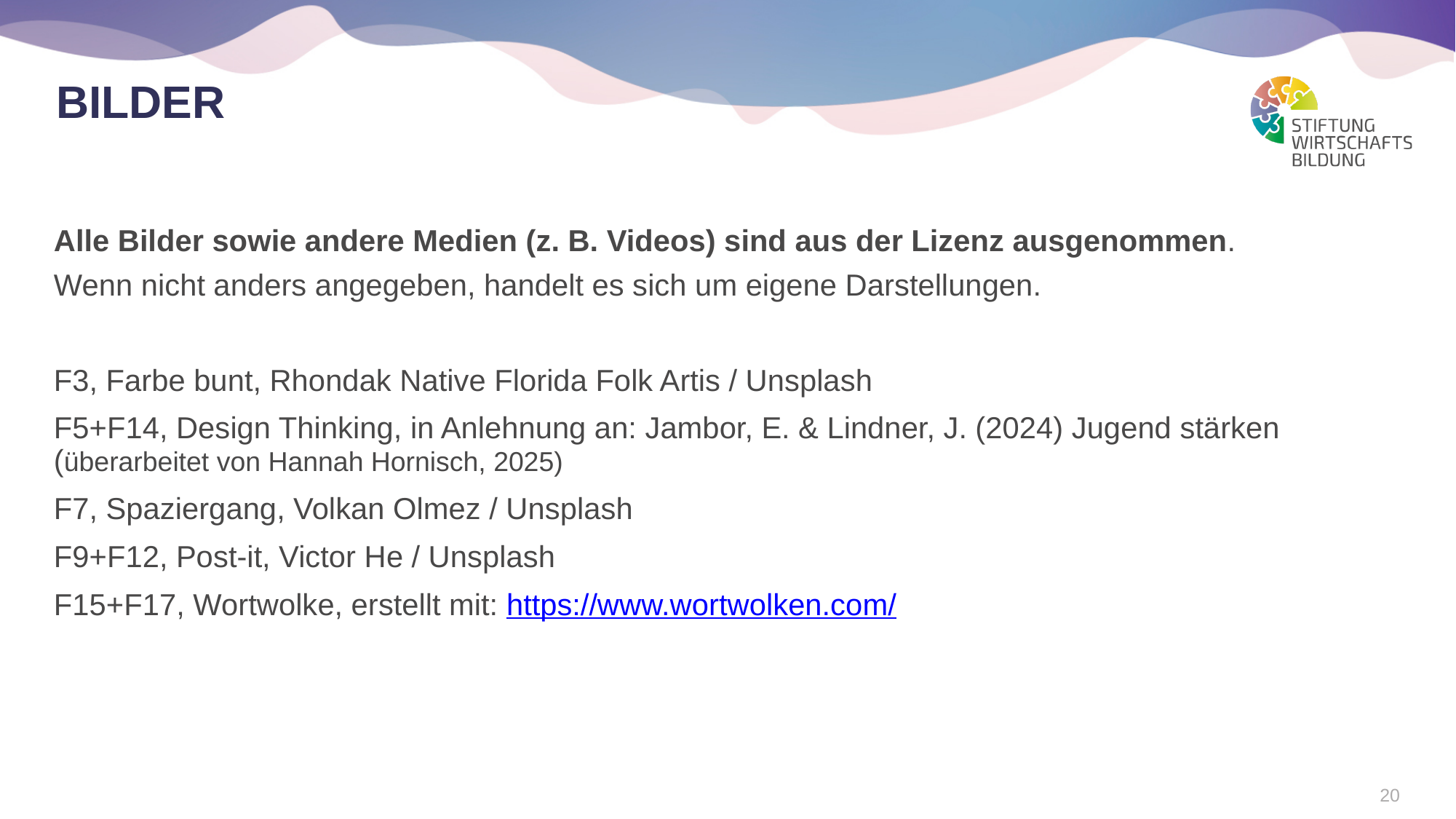

# Bilder
Alle Bilder sowie andere Medien (z. B. Videos) sind aus der Lizenz ausgenommen.
Wenn nicht anders angegeben, handelt es sich um eigene Darstellungen.

F3, Farbe bunt, Rhondak Native Florida Folk Artis / Unsplash
F5+F14, Design Thinking, in Anlehnung an: Jambor, E. & Lindner, J. (2024) Jugend stärken (überarbeitet von Hannah Hornisch, 2025)
F7, Spaziergang, Volkan Olmez / Unsplash
F9+F12, Post-it, Victor He / Unsplash
F15+F17, Wortwolke, erstellt mit: https://www.wortwolken.com/

20